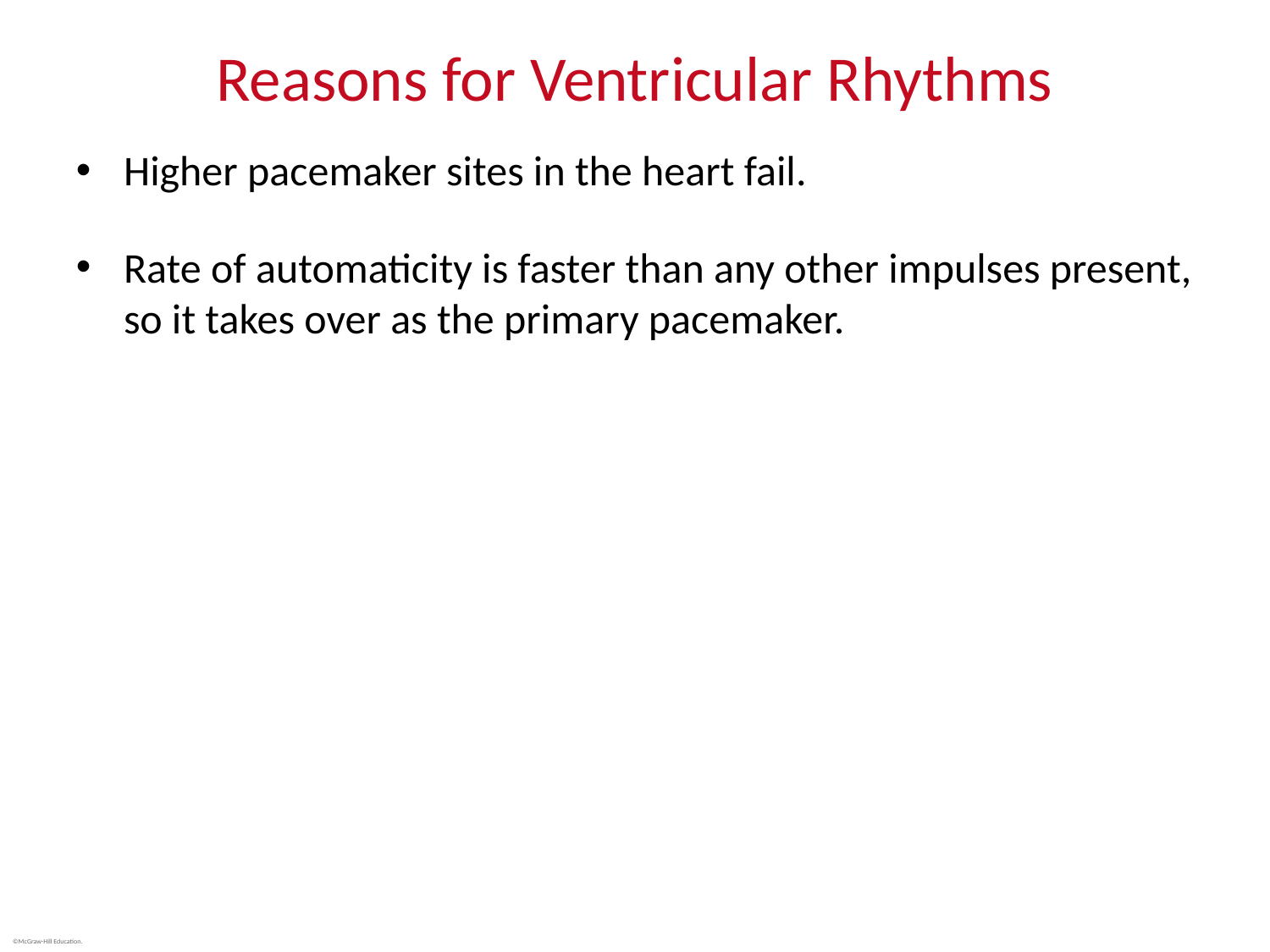

# Reasons for Ventricular Rhythms
Higher pacemaker sites in the heart fail.
Rate of automaticity is faster than any other impulses present, so it takes over as the primary pacemaker.